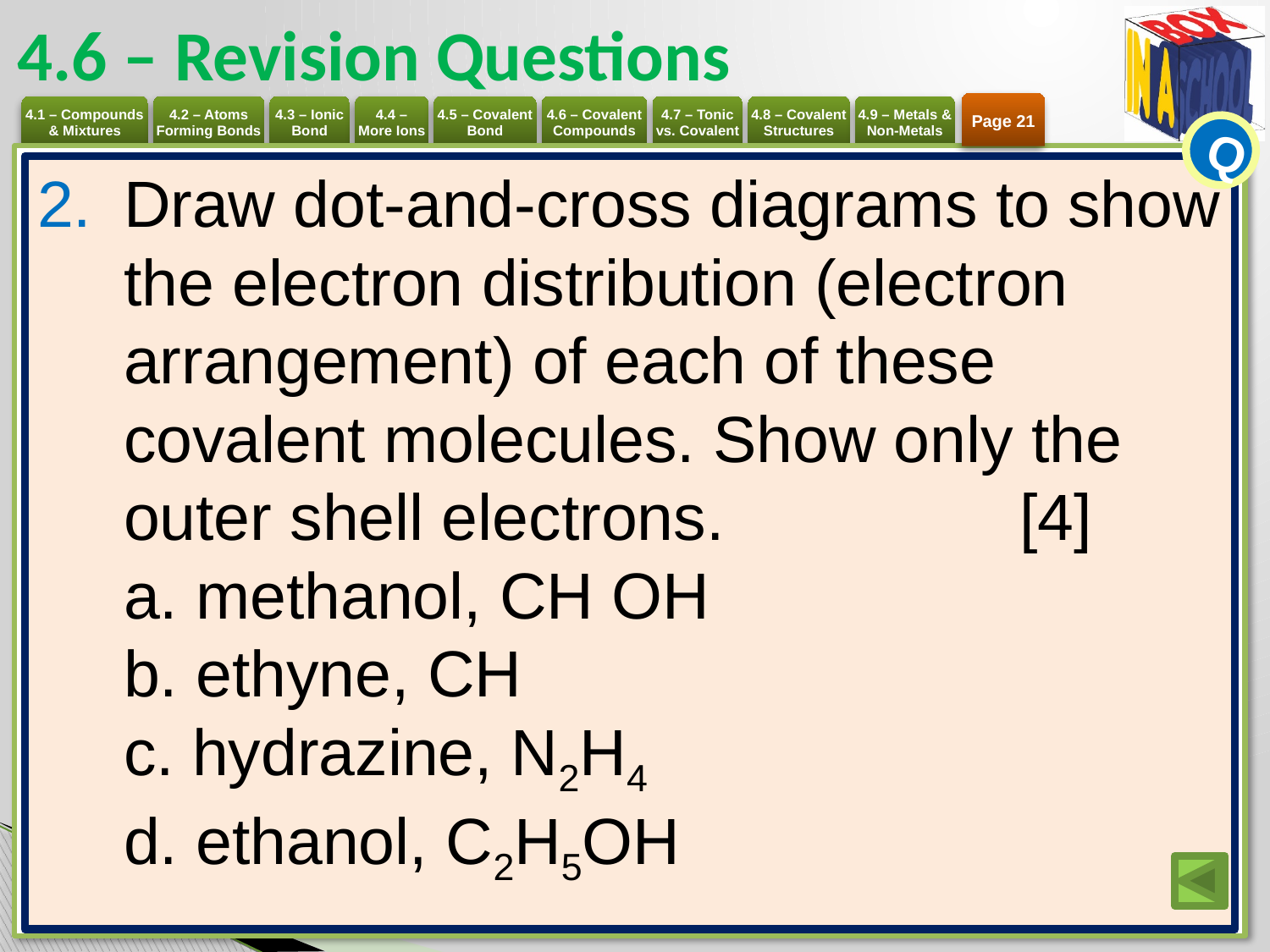

# 4.6 – Revision Questions
Page 21
Q
Draw dot-and-cross diagrams to show the electron distribution (electron arrangement) of each of these covalent molecules. Show only the outer shell electrons.		[4]
a. methanol, CH OH
b. ethyne, CH
c. hydrazine, N2H4
d. ethanol, C2H5OH